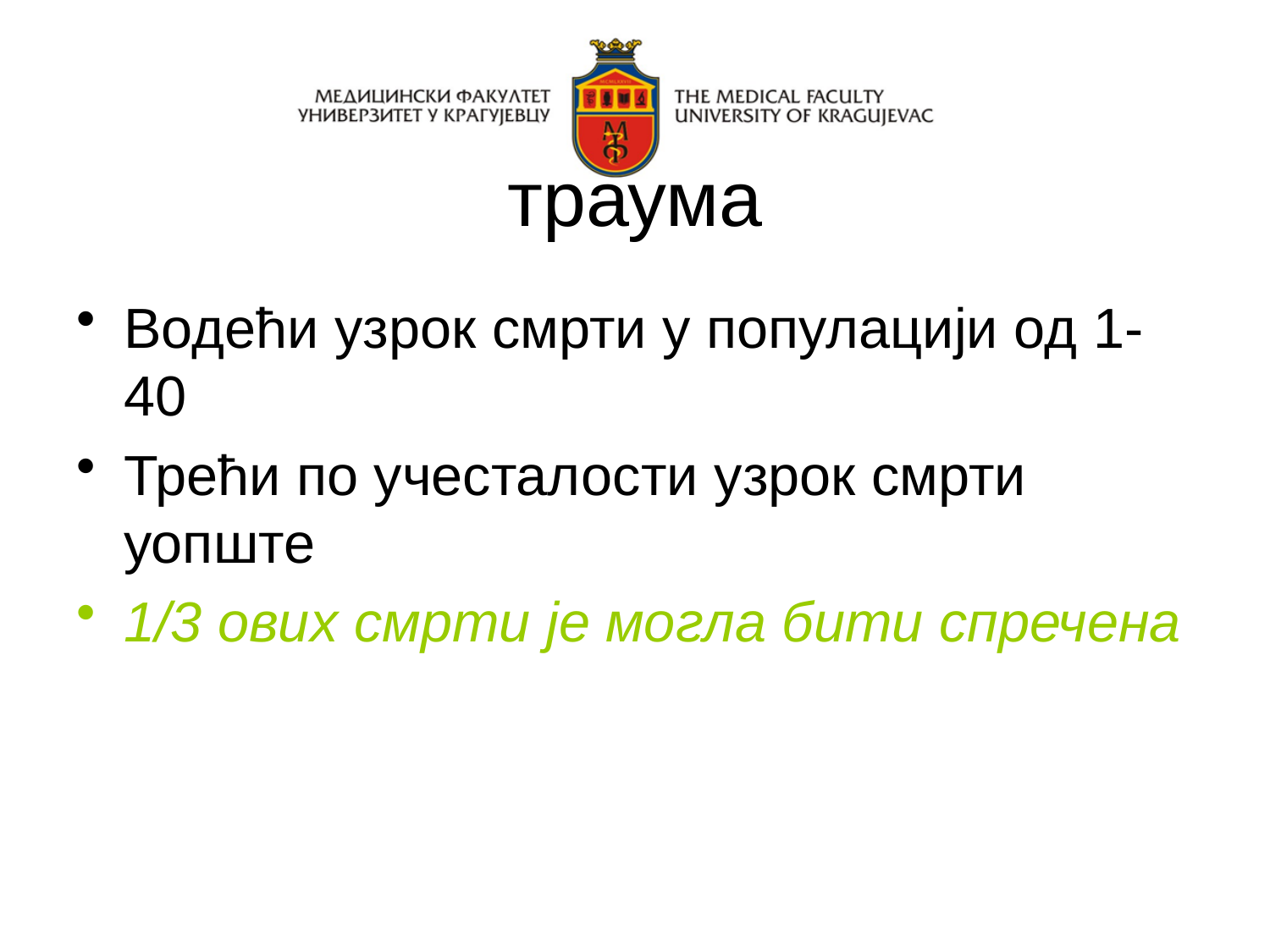

# траума
Водећи узрок смрти у популацији од 1-40
Трећи по учесталости узрок смрти уопште
1/3 ових смрти је могла бити спречена